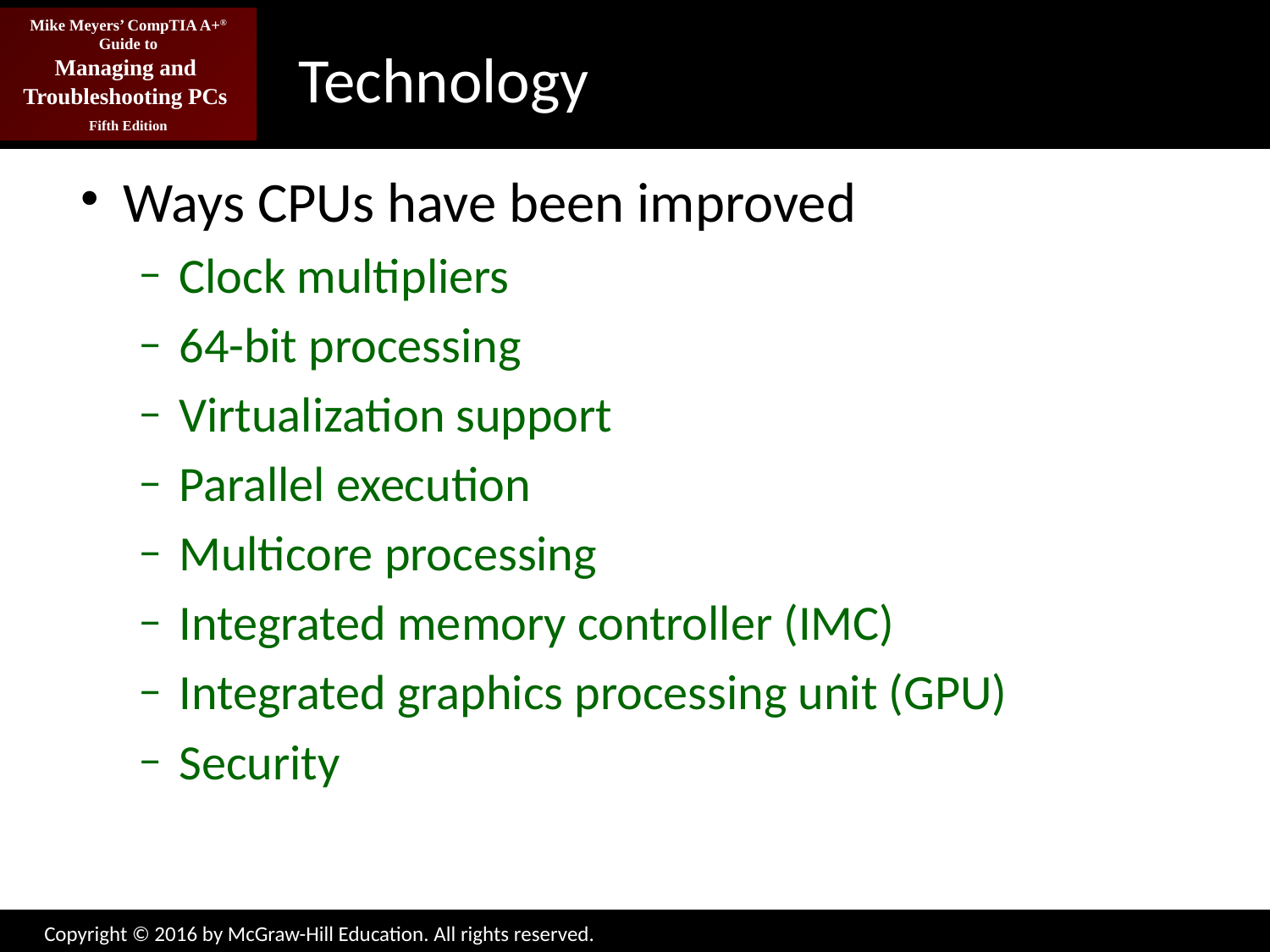

# Technology
Ways CPUs have been improved
Clock multipliers
64-bit processing
Virtualization support
Parallel execution
Multicore processing
Integrated memory controller (IMC)
Integrated graphics processing unit (GPU)
Security